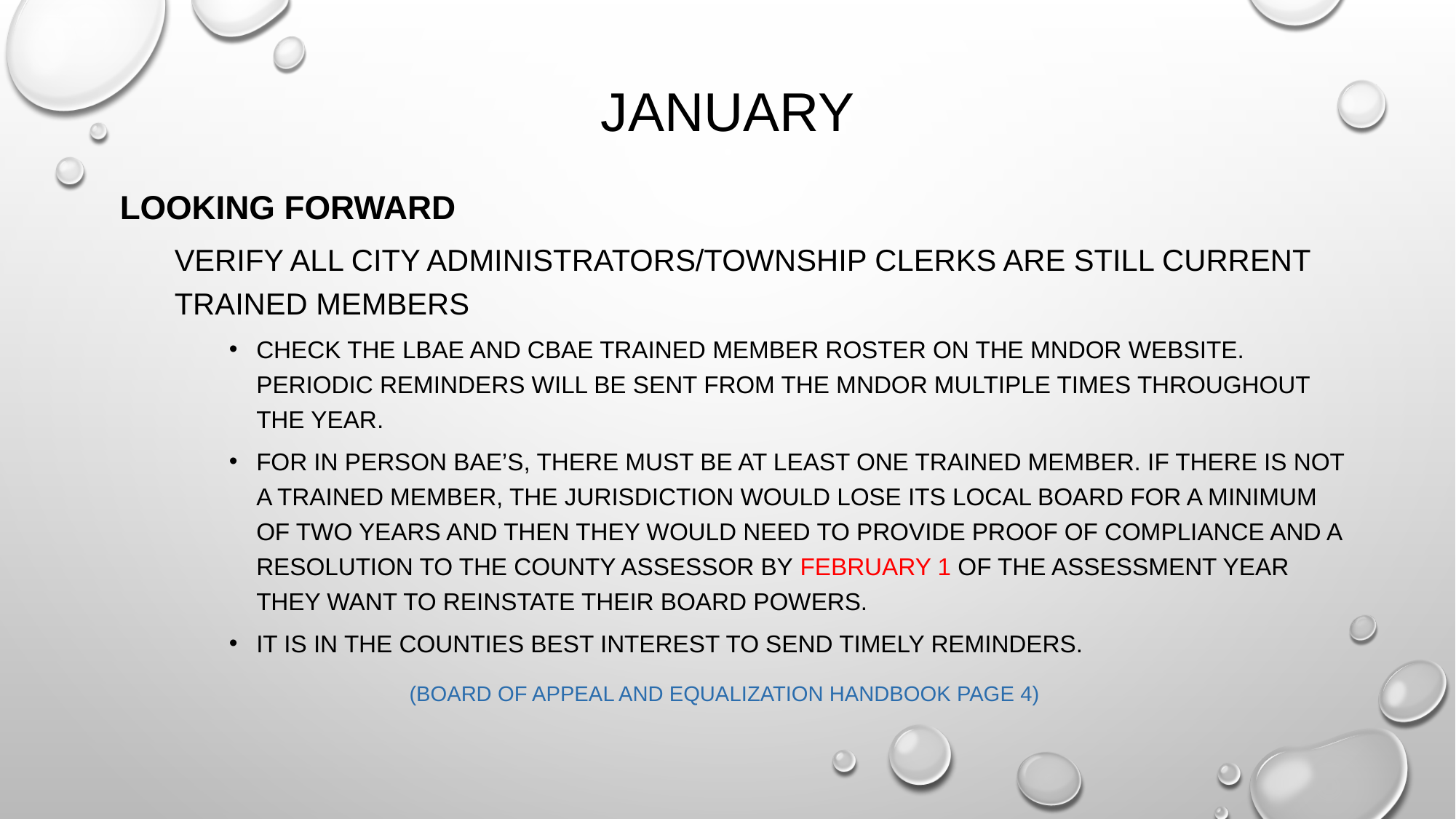

# January
Looking forward
VERIFY all City administrators/township clerks are still current TRAINED MEMBERS
Check the lbae and cbae trained member roster on the mndor website. Periodic reminders will be sent from the mndor multiple times throughout the year.
For in person bae’s, there must be at least one trained member. If there is not a trained member, The jurisdiction would lose its local board for a minimum of two years and then they would need to provide proof of compliance and a resolution to the County Assessor by February 1 of the assessment year they want to reinstate their board powers.
it is in the counties best interest to send TIMELY reminders.
(BOARD OF APPEAL AND EQUALIZATION HANDBOOK PAGE 4)